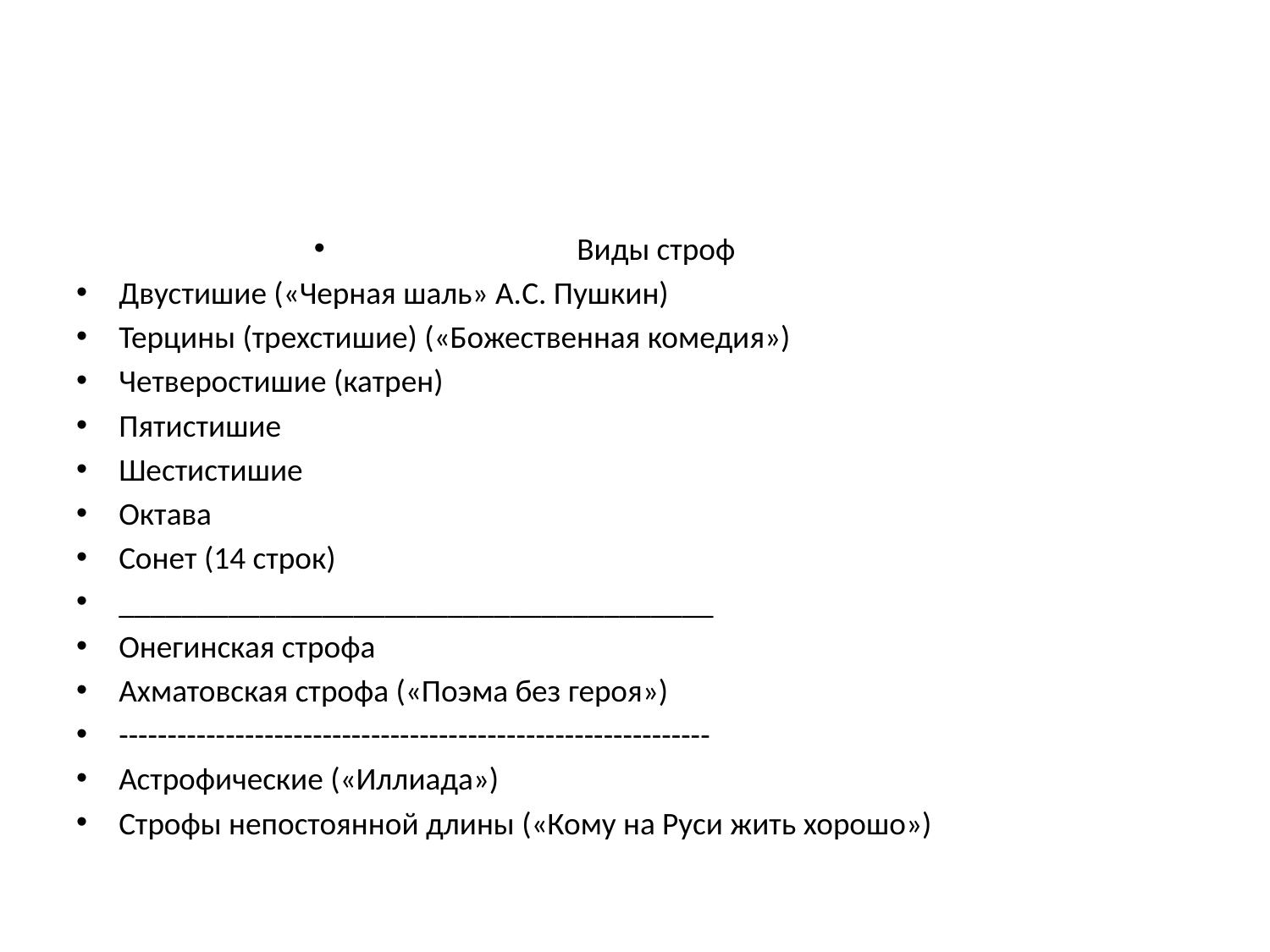

#
Виды строф
Двустишие («Черная шаль» А.С. Пушкин)
Терцины (трехстишие) («Божественная комедия»)
Четверостишие (катрен)
Пятистишие
Шестистишие
Октава
Сонет (14 строк)
______________________________________
Онегинская строфа
Ахматовская строфа («Поэма без героя»)
-------------------------------------------------------------
Астрофические («Иллиада»)
Строфы непостоянной длины («Кому на Руси жить хорошо»)